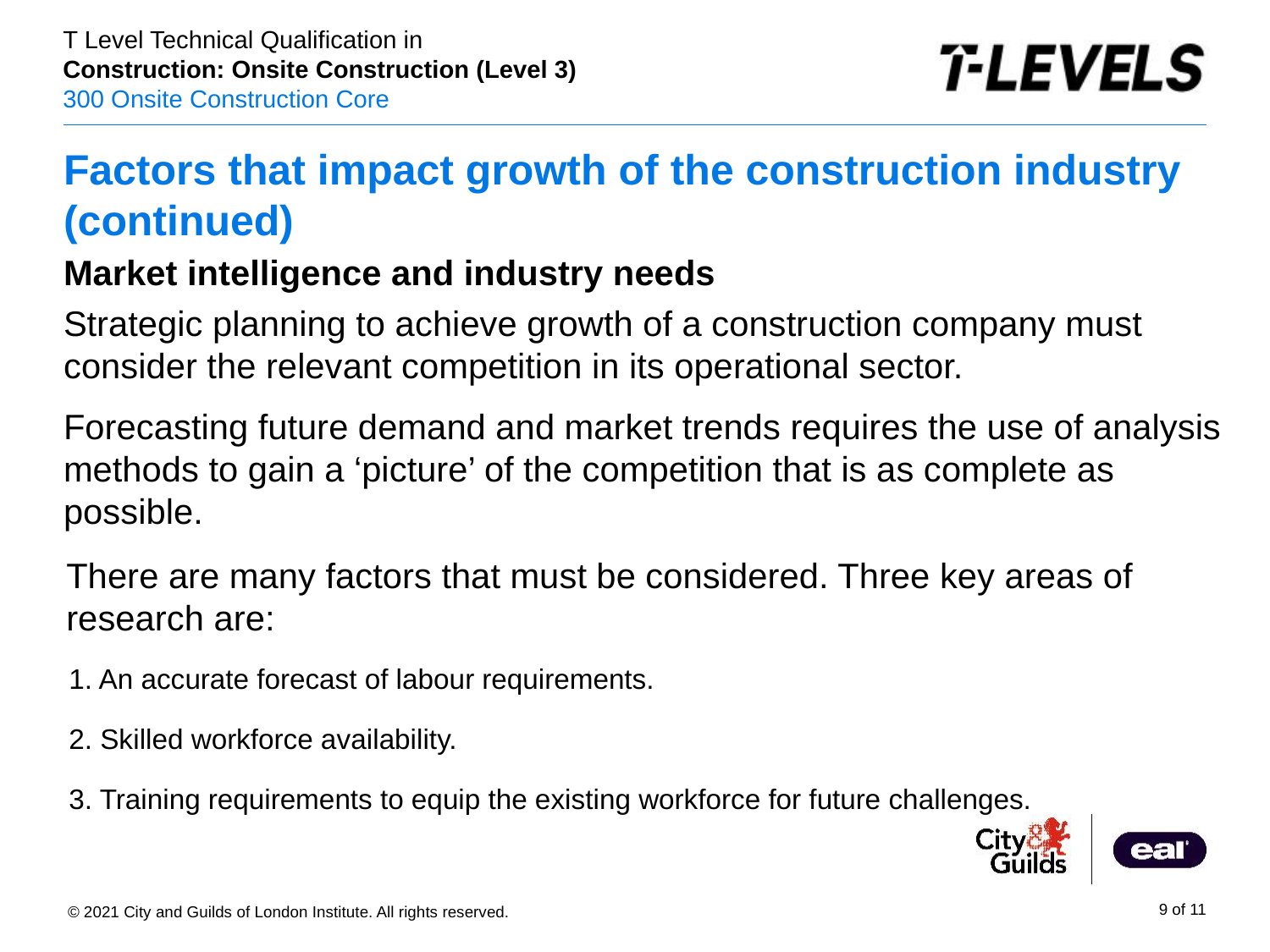

Factors that impact growth of the construction industry (continued)
Market intelligence and industry needs
Strategic planning to achieve growth of a construction company must consider the relevant competition in its operational sector.
Forecasting future demand and market trends requires the use of analysis methods to gain a ‘picture’ of the competition that is as complete as possible.
There are many factors that must be considered. Three key areas of research are:
1. An accurate forecast of labour requirements.
2. Skilled workforce availability.
3. Training requirements to equip the existing workforce for future challenges.